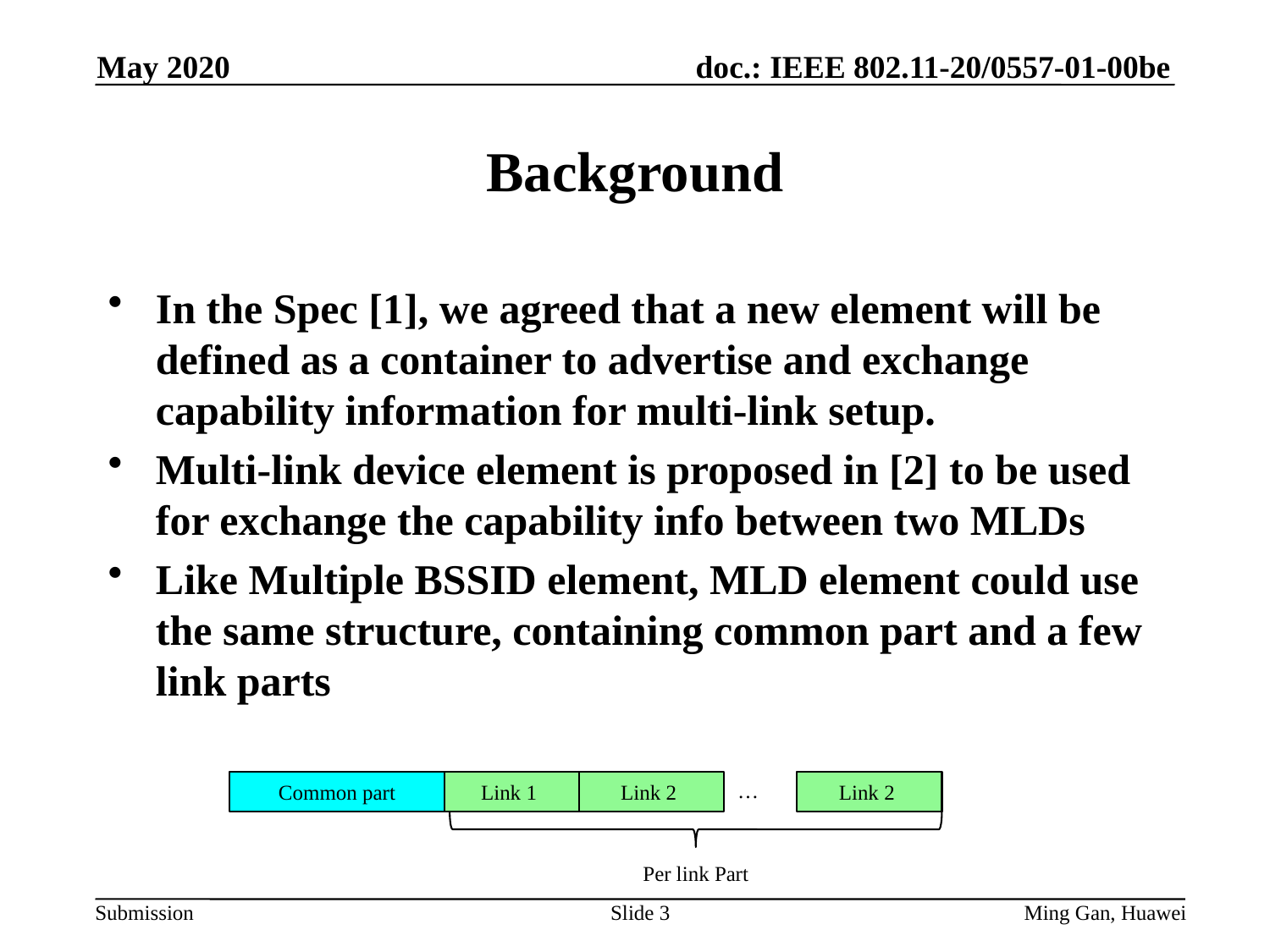

May 2020
# Background
In the Spec [1], we agreed that a new element will be defined as a container to advertise and exchange capability information for multi-link setup.
Multi-link device element is proposed in [2] to be used for exchange the capability info between two MLDs
Like Multiple BSSID element, MLD element could use the same structure, containing common part and a few link parts

…
Link 2
Common part
Link 1
Link 2
Per link Part
Slide 3
Ming Gan, Huawei